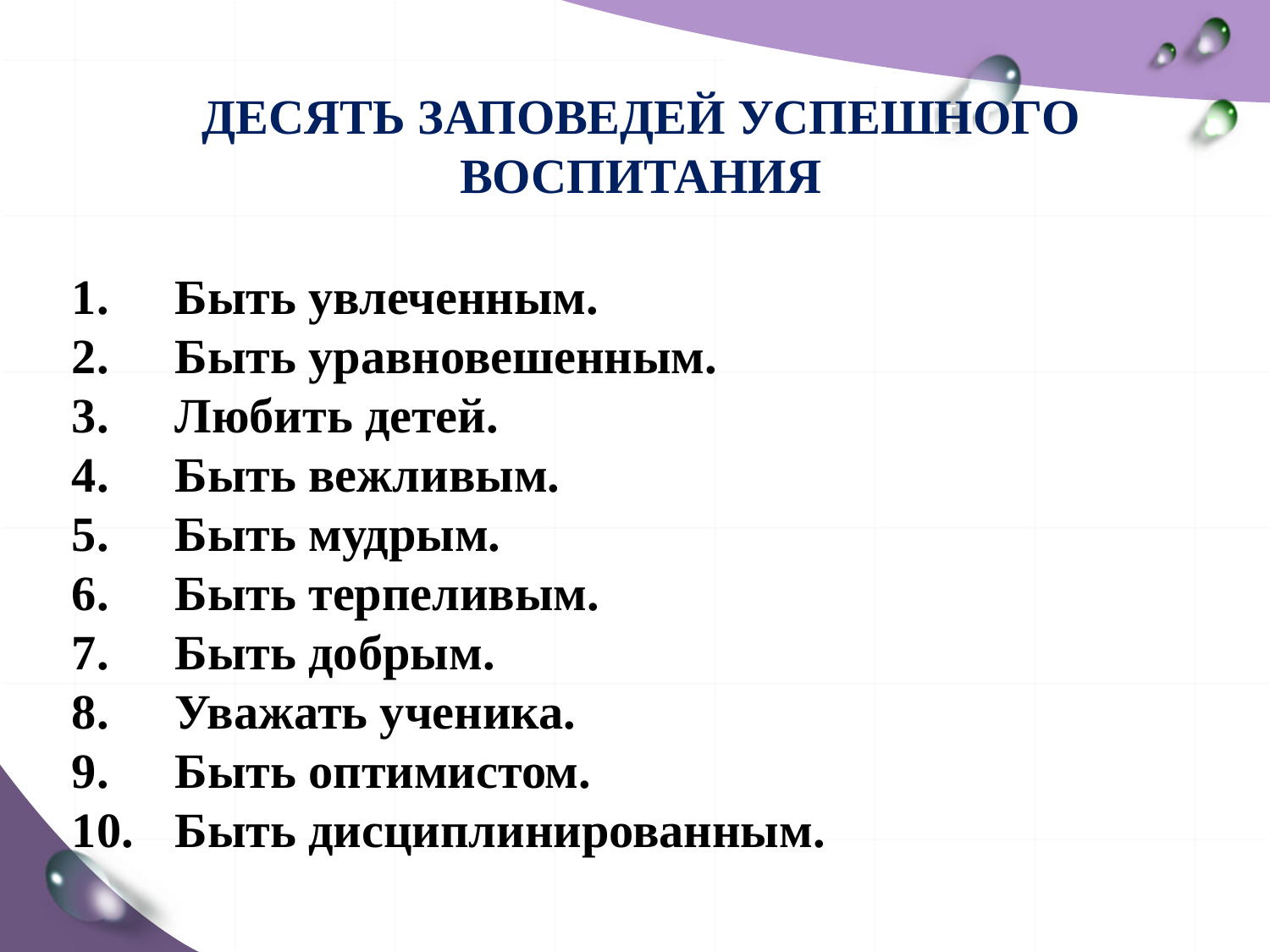

# Десять заповедей успешного воспитания

Быть увлеченным.
Быть уравновешенным.
Любить детей.
Быть вежливым.
Быть мудрым.
Быть терпеливым.
Быть добрым.
Уважать ученика.
Быть оптимистом.
Быть дисциплинированным.